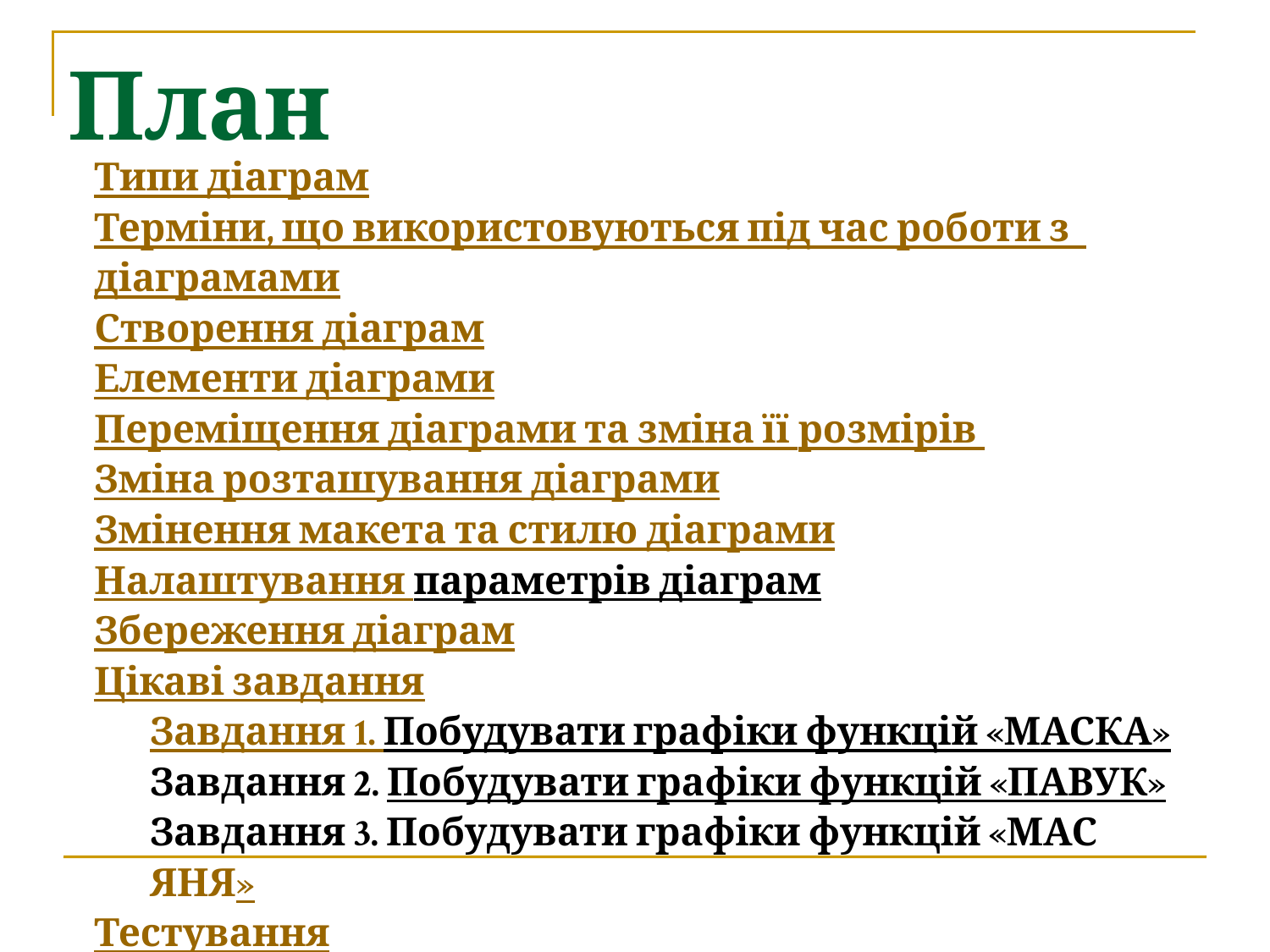

# План
Типи діаграм
Терміни, що використовуються під час роботи з  діаграмами
Створення діаграм
Елементи діаграми
Переміщення діаграми та зміна її розмірів
Зміна розташування діаграми
Змінення макета та стилю діаграми
Налаштування параметрів діаграм
Збереження діаграм
Цікаві завдання
Завдання 1. Побудувати графіки функцій «МАСКА»
Завдання 2. Побудувати графіки функцій «ПАВУК»
Завдання 3. Побудувати графіки функцій «МАСЯНЯ»
Тестування
Використані джерела